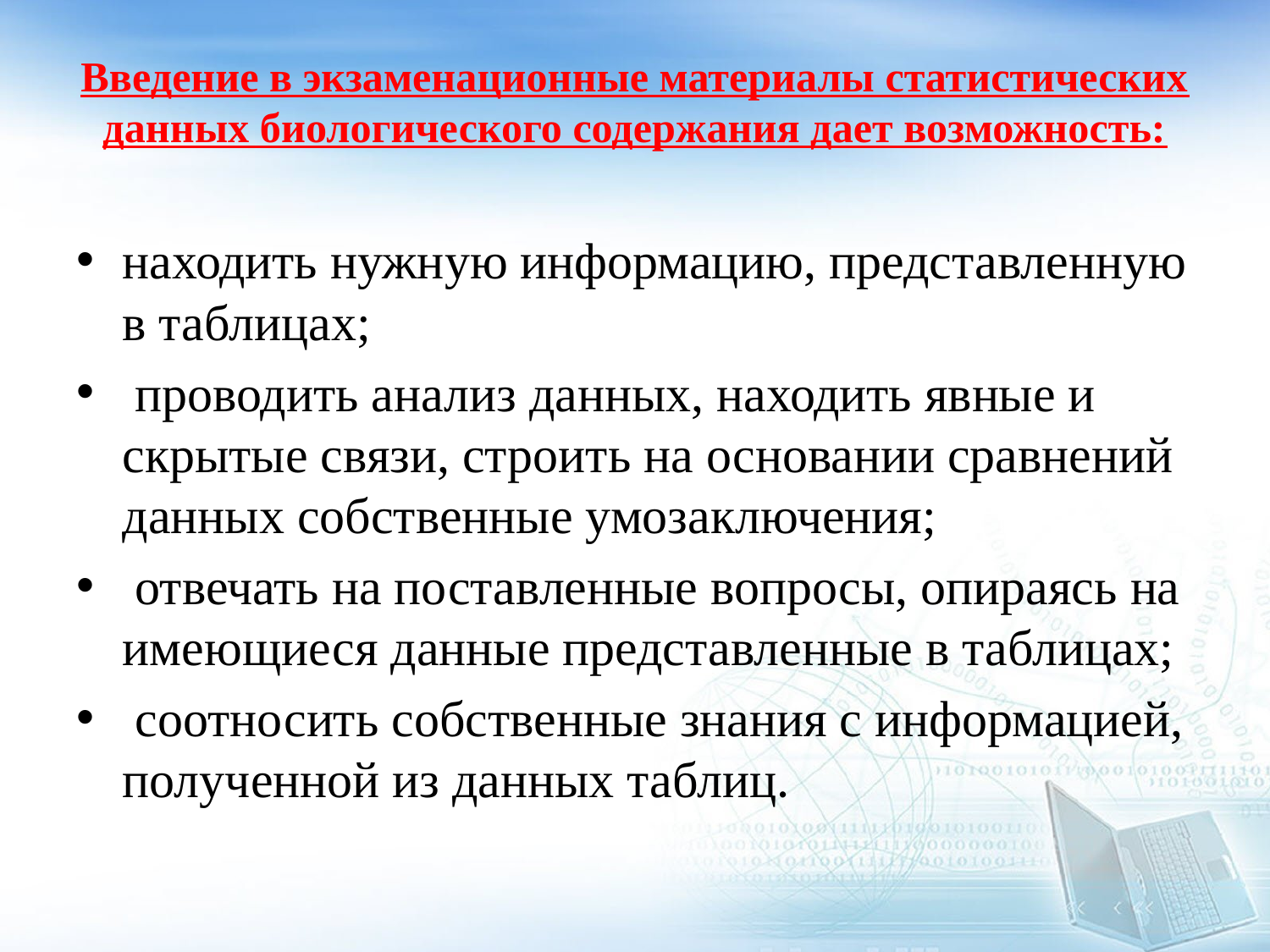

# Введение в экзаменационные материалы статистических данных биологического содержания дает возможность:
находить нужную информацию, представленную в таблицах;
 проводить анализ данных, находить явные и скрытые связи, строить на основании сравнений данных собственные умозаключения;
 отвечать на поставленные вопросы, опираясь на имеющиеся данные представленные в таблицах;
 соотносить собственные знания с информацией, полученной из данных таблиц.